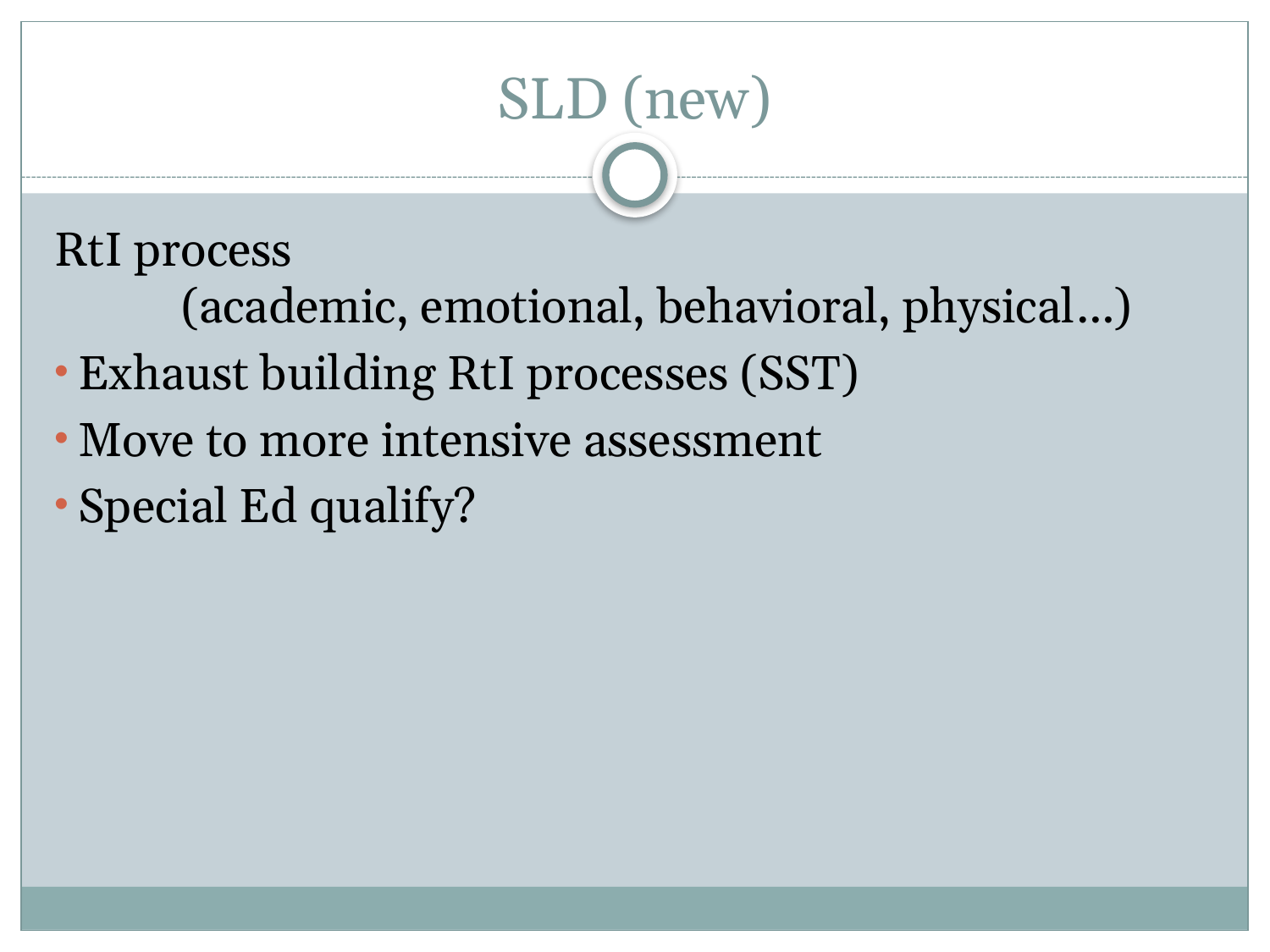

# SLD (new)
RtI process
	(academic, emotional, behavioral, physical…)
Exhaust building RtI processes (SST)
Move to more intensive assessment
Special Ed qualify?